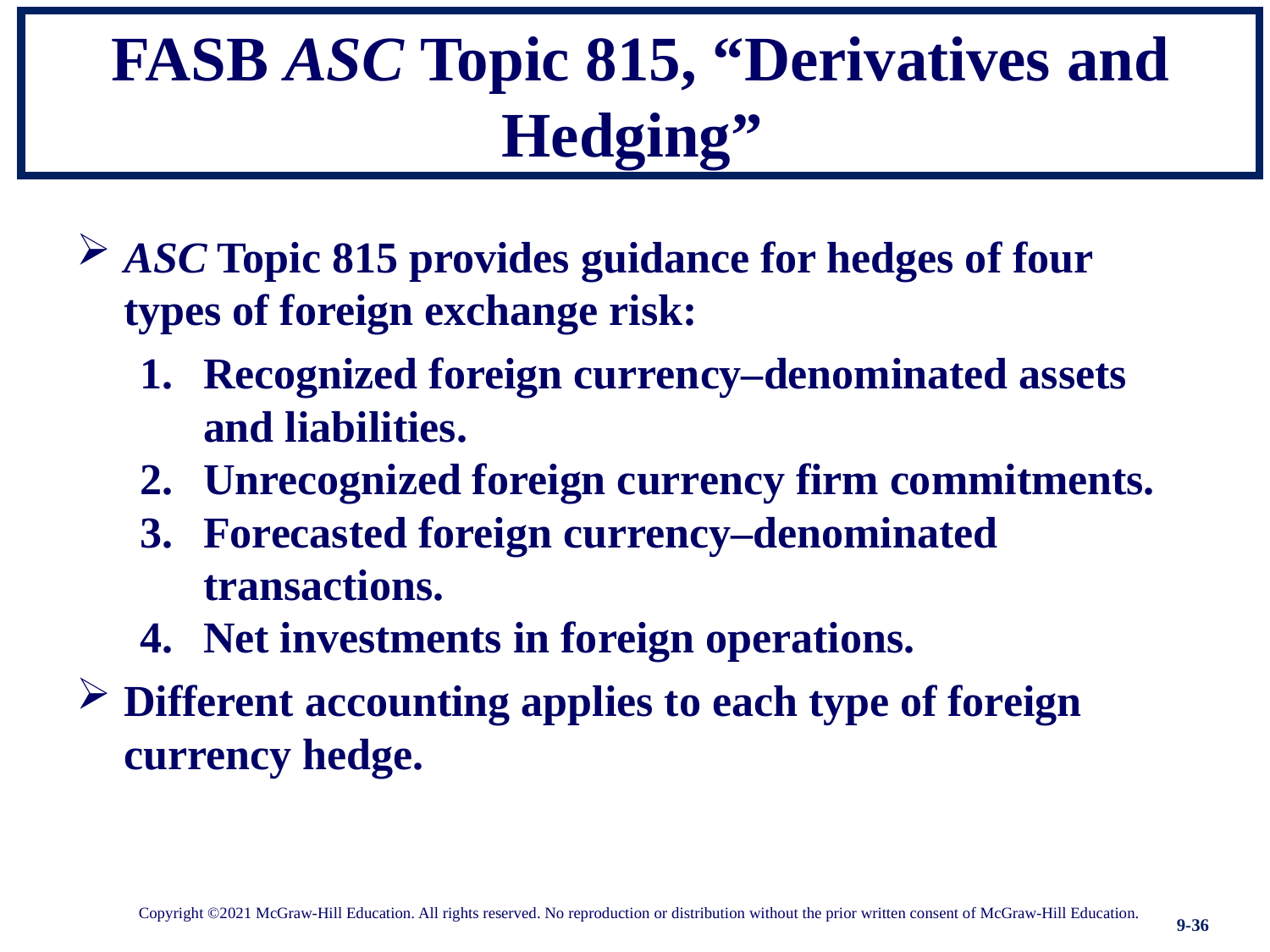

# FASB ASC Topic 815, “Derivatives and Hedging”
ASC Topic 815 provides guidance for hedges of four types of foreign exchange risk:
Recognized foreign currency–denominated assets and liabilities.
Unrecognized foreign currency firm commitments.
Forecasted foreign currency–denominated transactions.
Net investments in foreign operations.
Different accounting applies to each type of foreign currency hedge.
Copyright ©2021 McGraw-Hill Education. All rights reserved. No reproduction or distribution without the prior written consent of McGraw-Hill Education.
9-36